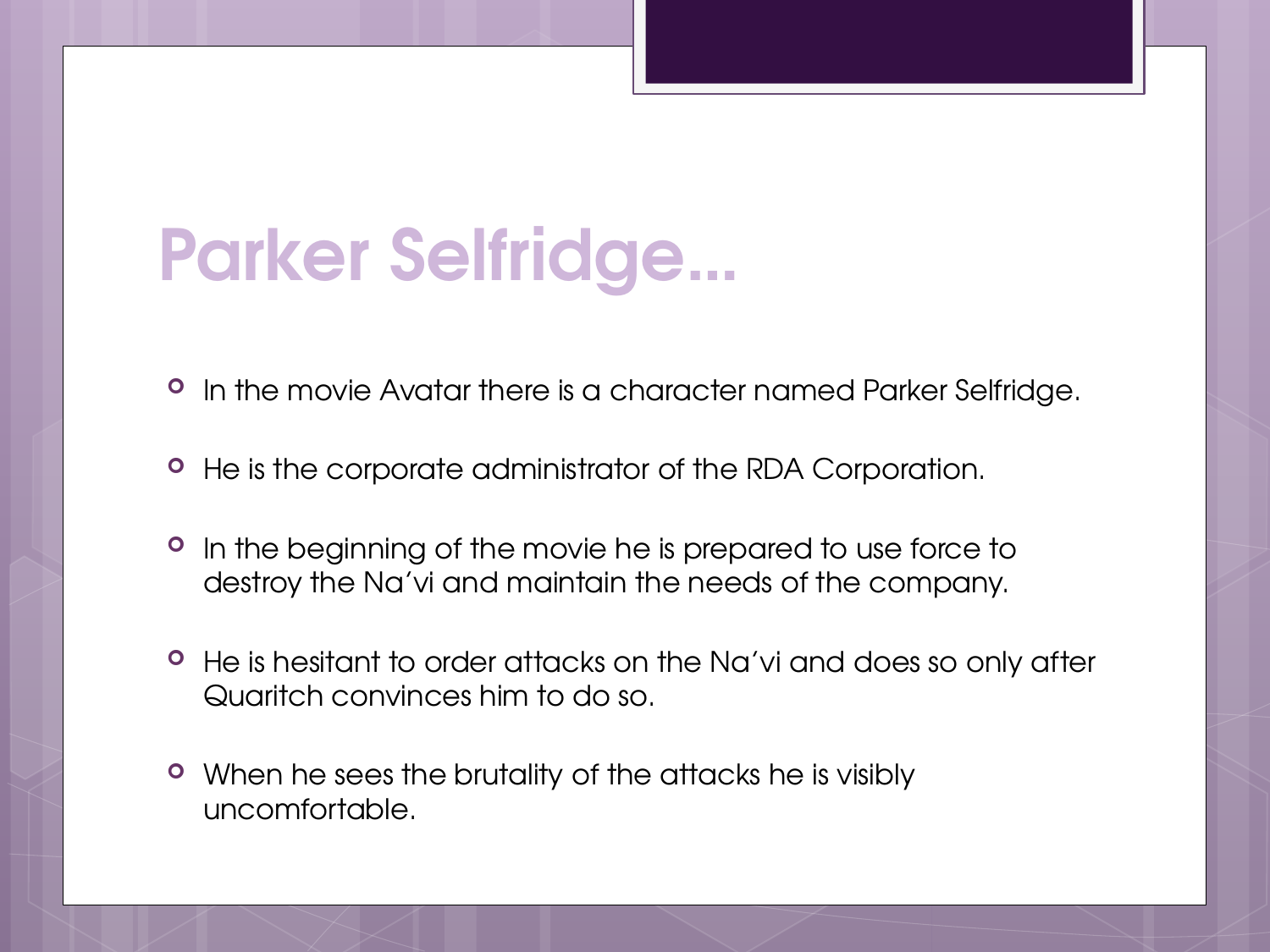

# Parker Selfridge…

In the movie Avatar there is a character named Parker Selfridge.

He is the corporate administrator of the RDA Corporation.

In the beginning of the movie he is prepared to use force to destroy the Na’vi and maintain the needs of the company.

He is hesitant to order attacks on the Na’vi and does so only after Quaritch convinces him to do so.

When he sees the brutality of the attacks he is visibly uncomfortable.